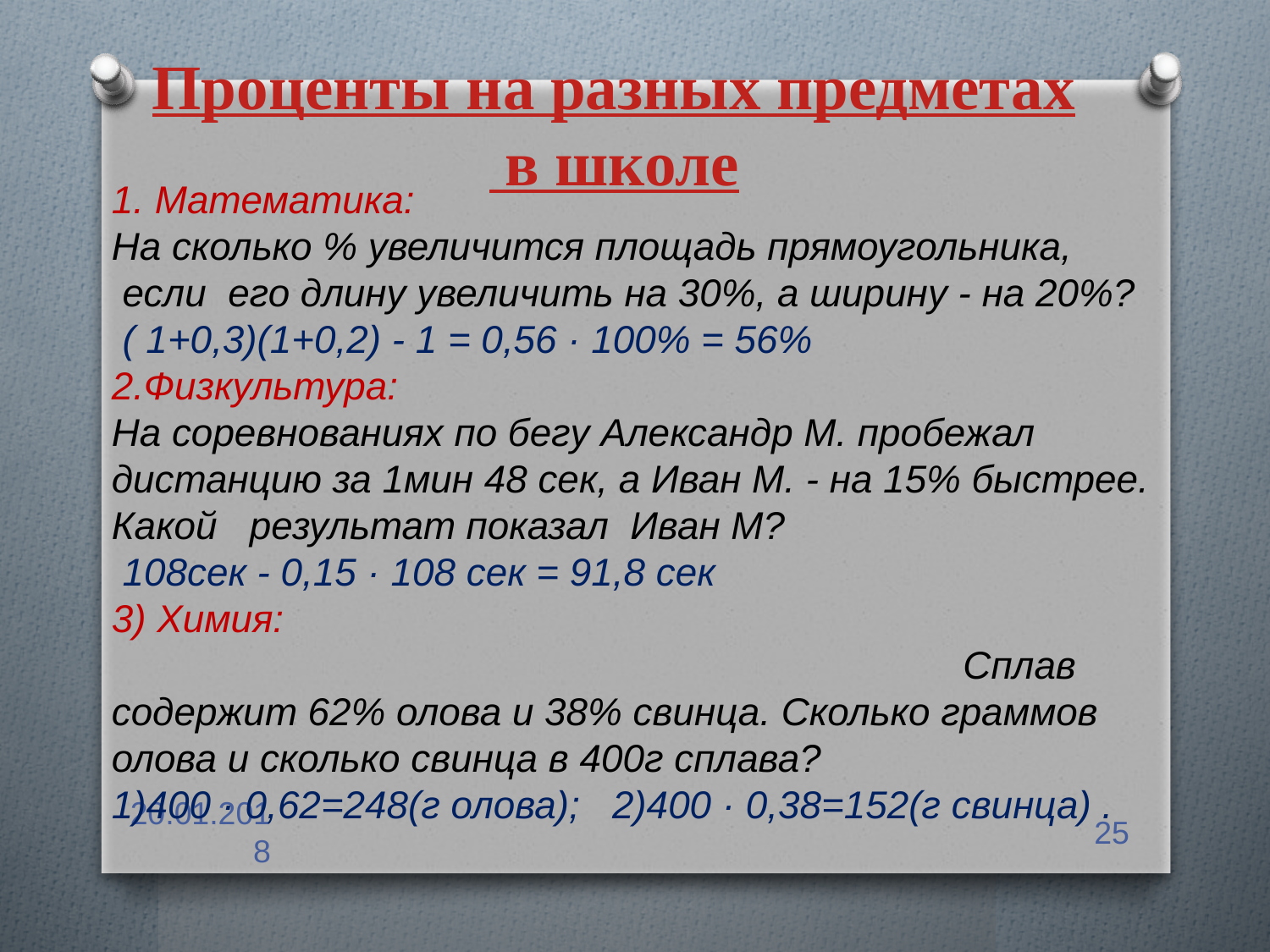

Проценты на разных предметах  в школе
1. Математика:
На сколько % увеличится площадь прямоугольника,
 если  его длину увеличить на 30%, а ширину - на 20%?
 ( 1+0,3)(1+0,2) - 1 = 0,56 · 100% = 56%
2.Физкультура:
На соревнованиях по бегу Александр М. пробежал дистанцию за 1мин 48 сек, а Иван М. - на 15% быстрее. Какой   результат показал  Иван М?
 108сек - 0,15 · 108 сек = 91,8 сек
3) Химия:                                                                                                                                                                  Сплав содержит 62% олова и 38% свинца. Сколько граммов  олова и сколько свинца в 400г сплава?
1)400 · 0,62=248(г олова);   2)400 · 0,38=152(г свинца) .

20.01.2018
25